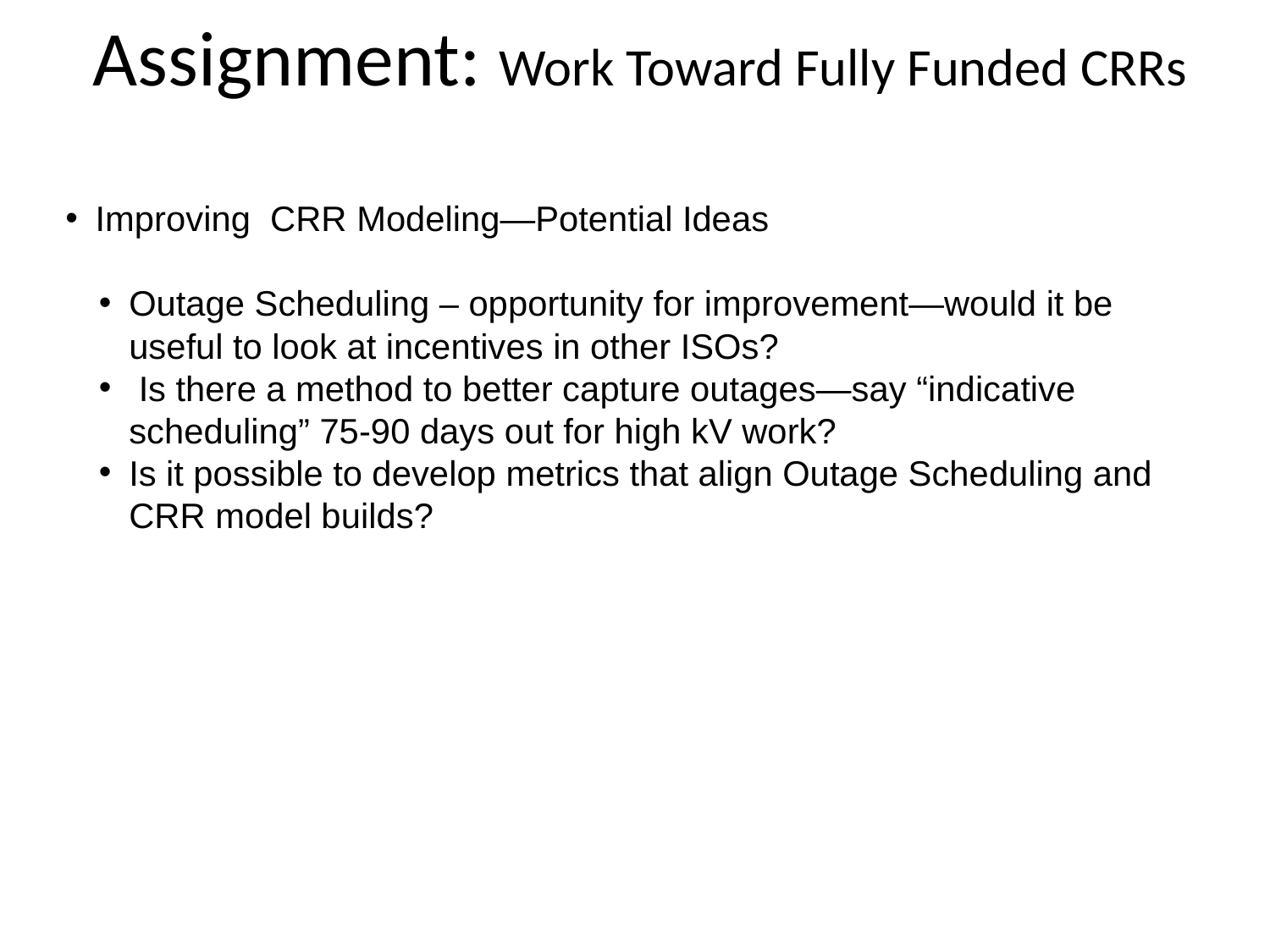

Assignment: Work Toward Fully Funded CRRs

Improving  CRR Modeling—Potential Ideas

Outage Scheduling – opportunity for improvement—would it be useful to look at incentives in other ISOs?
 Is there a method to better capture outages—say “indicative scheduling” 75-90 days out for high kV work?
Is it possible to develop metrics that align Outage Scheduling and CRR model builds?